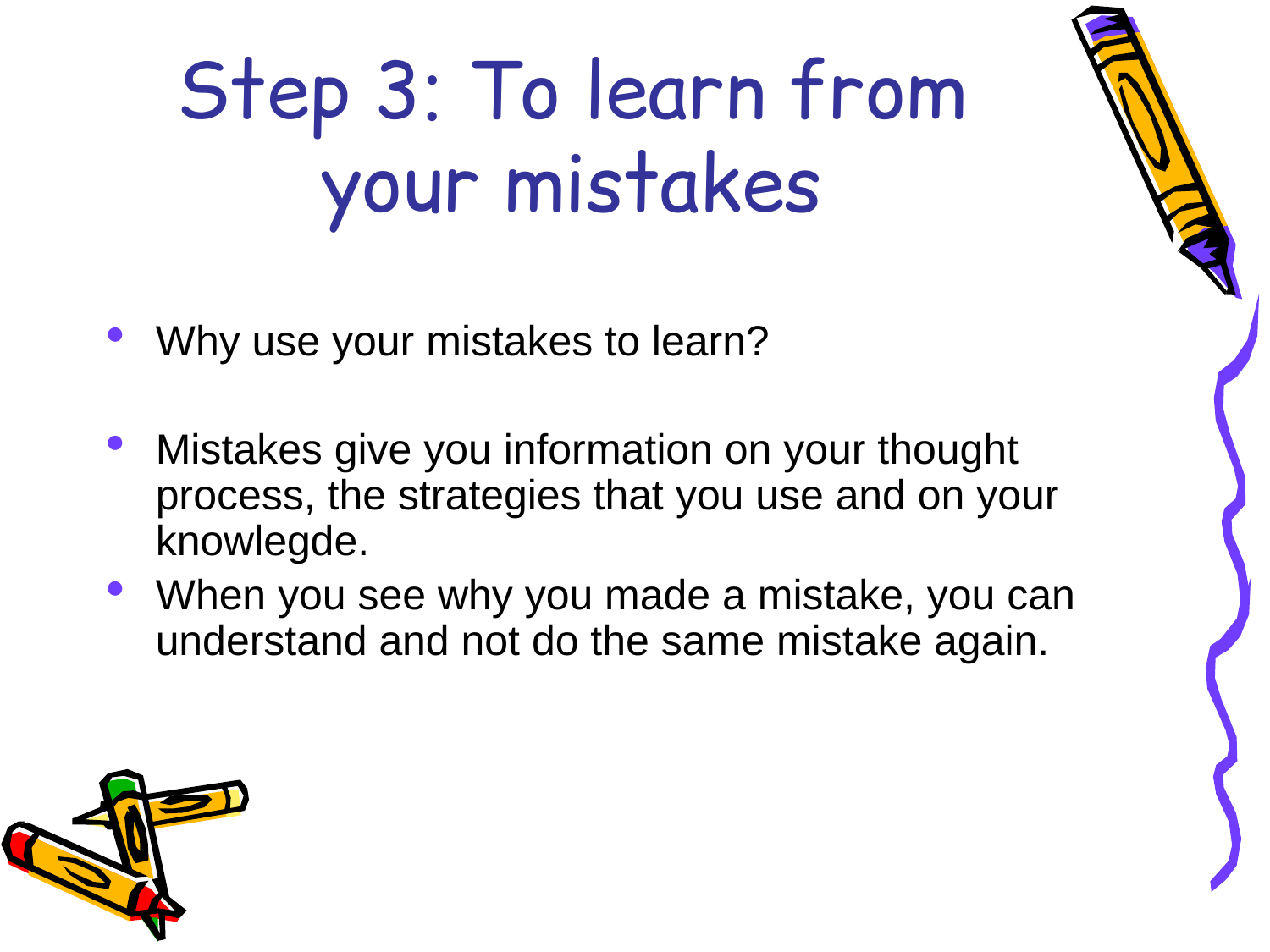

# Step 3: To learn from your mistakes

Why use your mistakes to learn?

Mistakes give you information on your thought process, the strategies that you use and on your knowlegde.
When you see why you made a mistake, you can understand and not do the same mistake again.